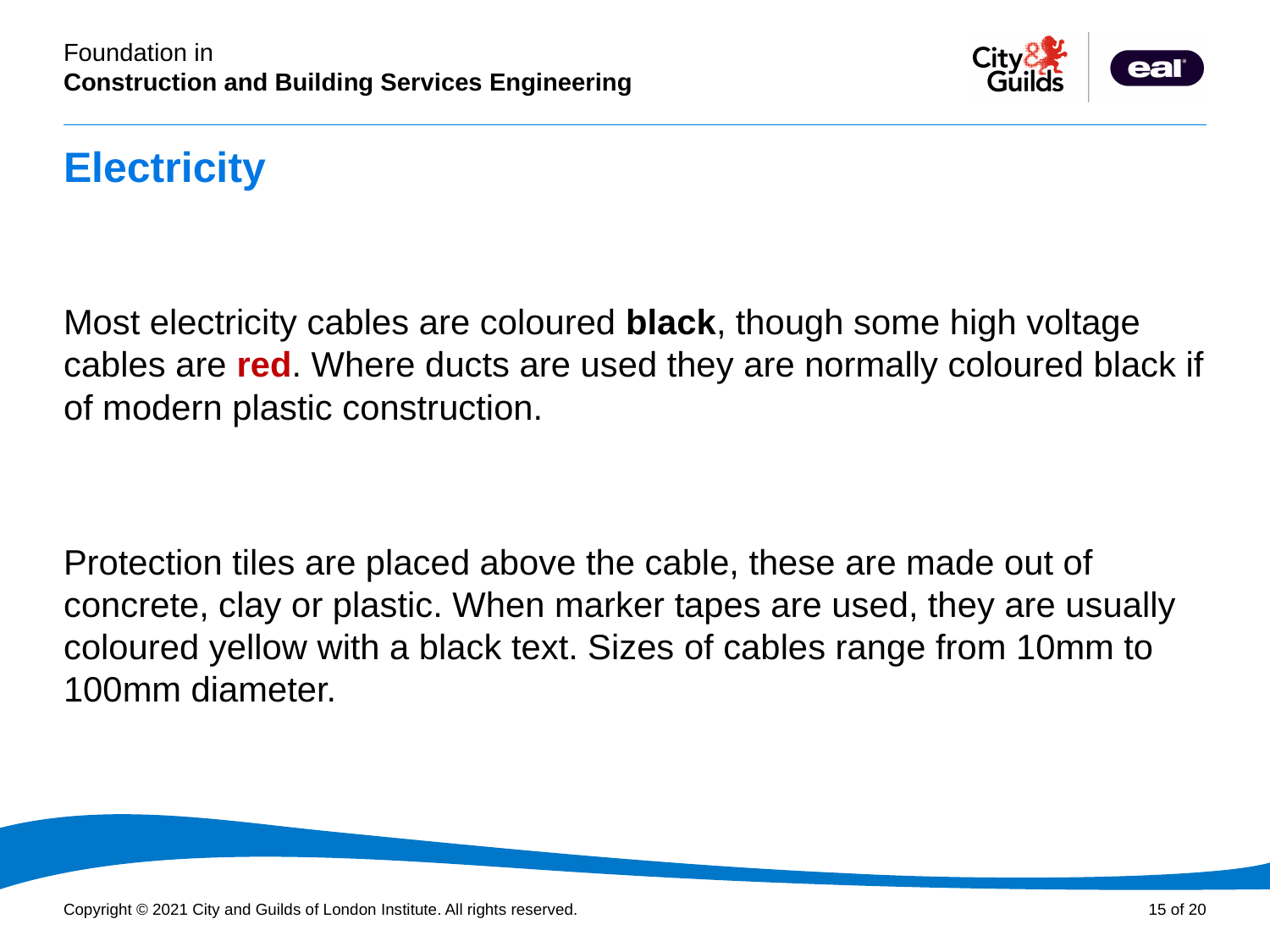

# Electricity

Most electricity cables are coloured black, though some high voltage cables are red. Where ducts are used they are normally coloured black if of modern plastic construction.

Protection tiles are placed above the cable, these are made out of concrete, clay or plastic. When marker tapes are used, they are usually coloured yellow with a black text. Sizes of cables range from 10mm to 100mm diameter.